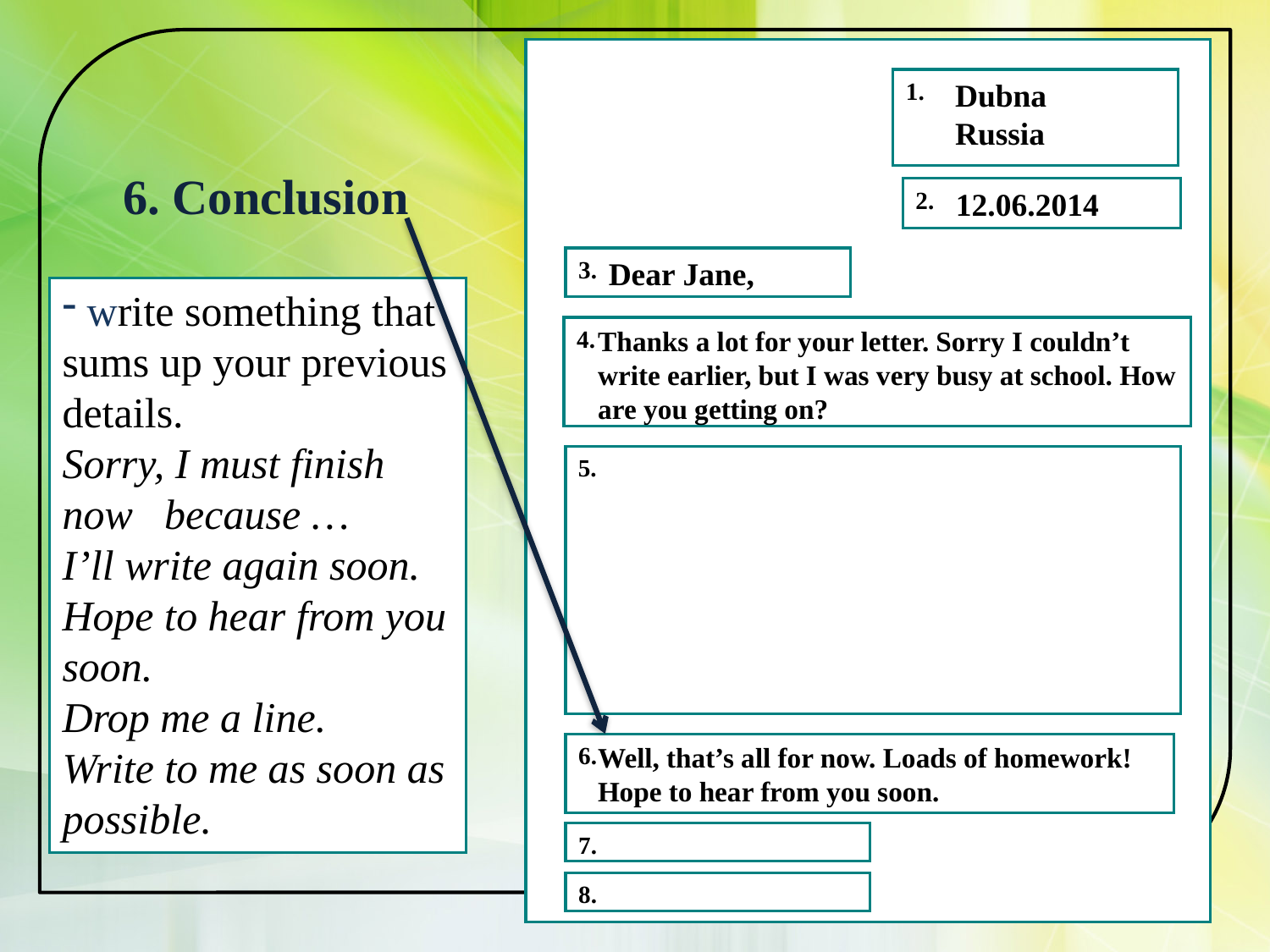

1.
2.
3.
4.
5.
6.
7.
8.
Dubna
Russia
6. Conclusion
12.06.2014
Dear Jane,
 write something that sums up your previous details.
Sorry, I must finish now   because …
I’ll write again soon.
Hope to hear from you soon.
Drop me a line.
Write to me as soon as possible.

Thanks a lot for your letter. Sorry I couldn’t write earlier, but I was very busy at school. How are you getting on?

Well, that’s all for now. Loads of homework!
Hope to hear from you soon.